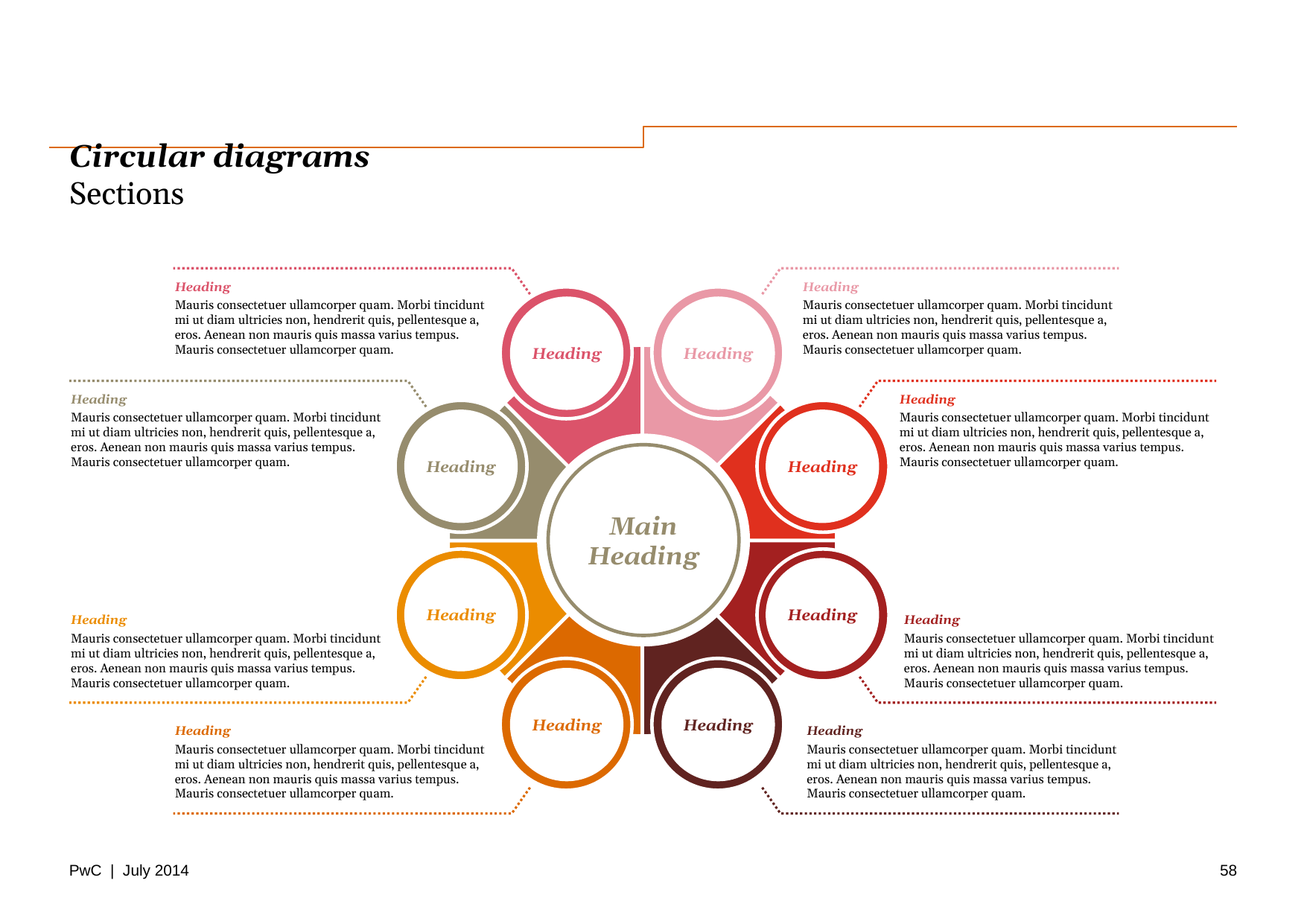

# Circular diagrams Sections

Heading
Mauris consectetuer ullamcorper quam. Morbi tincidunt mi ut diam ultricies non, hendrerit quis, pellentesque a, eros. Aenean non mauris quis massa varius tempus.  Mauris consectetuer ullamcorper quam.

Heading
Mauris consectetuer ullamcorper quam. Morbi tincidunt mi ut diam ultricies non, hendrerit quis, pellentesque a, eros. Aenean non mauris quis massa varius tempus.  Mauris consectetuer ullamcorper quam.

Heading
Heading

Heading
Heading

Main Heading

Heading
Heading

Heading
Heading

Heading
Mauris consectetuer ullamcorper quam. Morbi tincidunt mi ut diam ultricies non, hendrerit quis, pellentesque a, eros. Aenean non mauris quis massa varius tempus.  Mauris consectetuer ullamcorper quam.

Heading
Mauris consectetuer ullamcorper quam. Morbi tincidunt mi ut diam ultricies non, hendrerit quis, pellentesque a, eros. Aenean non mauris quis massa varius tempus.  Mauris consectetuer ullamcorper quam.
Heading
Mauris consectetuer ullamcorper quam. Morbi tincidunt mi ut diam ultricies non, hendrerit quis, pellentesque a, eros. Aenean non mauris quis massa varius tempus.  Mauris consectetuer ullamcorper quam.

Heading
Mauris consectetuer ullamcorper quam. Morbi tincidunt mi ut diam ultricies non, hendrerit quis, pellentesque a, eros. Aenean non mauris quis massa varius tempus.  Mauris consectetuer ullamcorper quam.

Heading
Mauris consectetuer ullamcorper quam. Morbi tincidunt mi ut diam ultricies non, hendrerit quis, pellentesque a, eros. Aenean non mauris quis massa varius tempus.  Mauris consectetuer ullamcorper quam.

Heading
Mauris consectetuer ullamcorper quam. Morbi tincidunt mi ut diam ultricies non, hendrerit quis, pellentesque a, eros. Aenean non mauris quis massa varius tempus.  Mauris consectetuer ullamcorper quam.

58